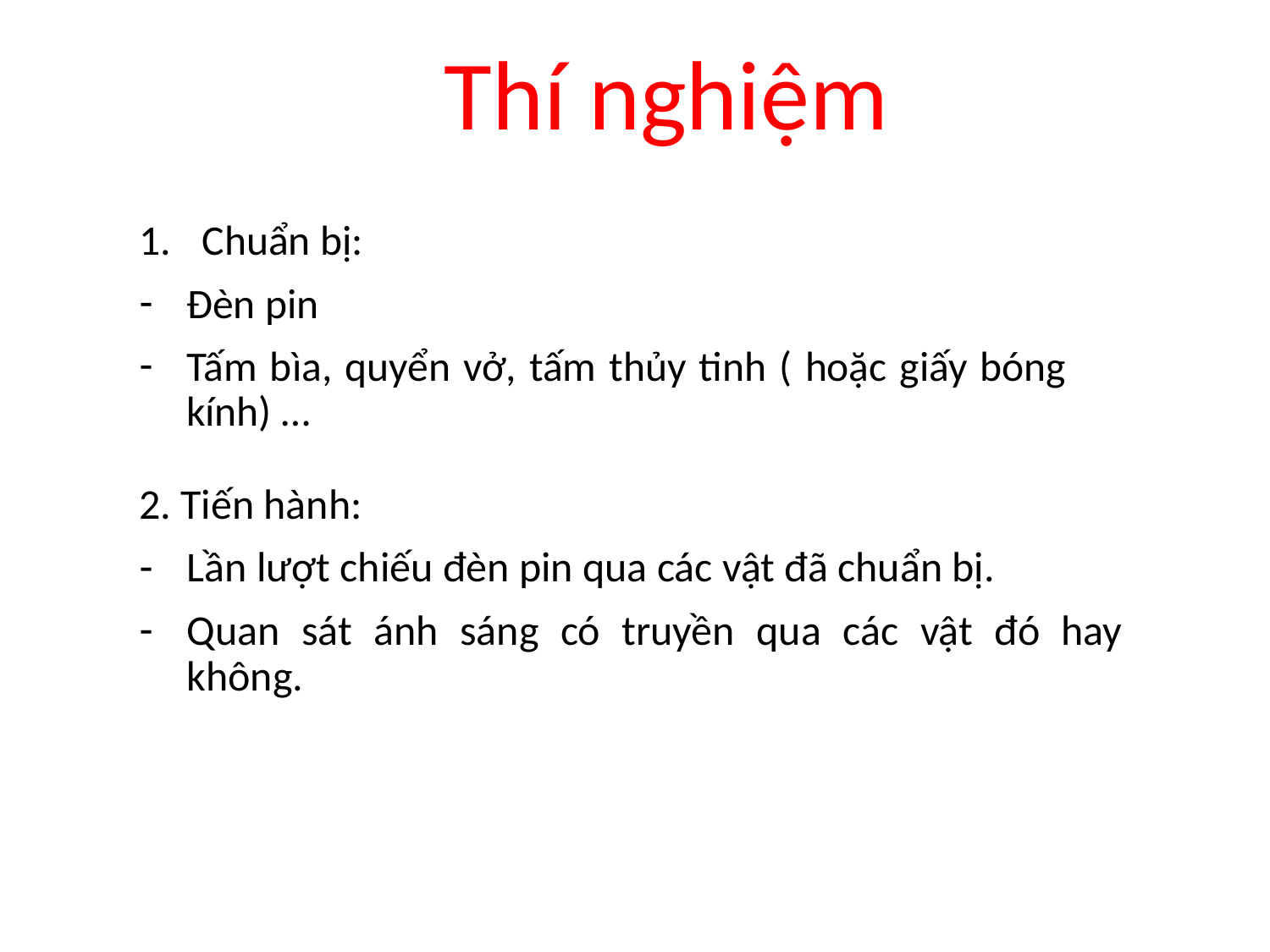

# Thí nghiệm
Chuẩn bị:
Đèn pin
Tấm bìa, quyển vở, tấm thủy tinh ( hoặc giấy bóng kính) …
2. Tiến hành:
Lần lượt chiếu đèn pin qua các vật đã chuẩn bị.
Quan sát ánh sáng có truyền qua các vật đó hay không.